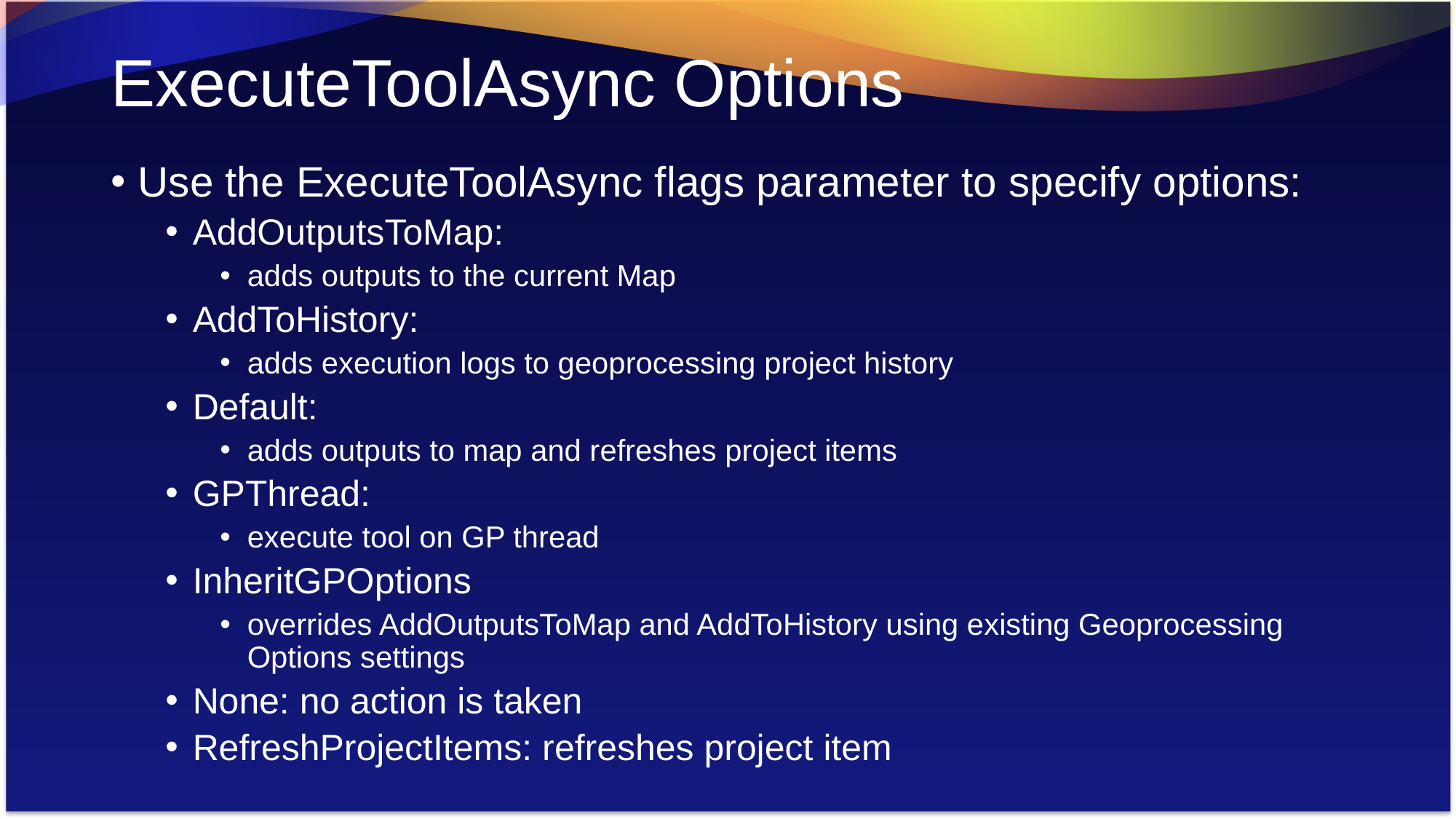

# ExecuteToolAsync Options
Use the ExecuteToolAsync flags parameter to specify options:
AddOutputsToMap:
adds outputs to the current Map
AddToHistory:
adds execution logs to geoprocessing project history
Default:
adds outputs to map and refreshes project items
GPThread:
execute tool on GP thread
InheritGPOptions
overrides AddOutputsToMap and AddToHistory using existing Geoprocessing Options settings
None: no action is taken
RefreshProjectItems: refreshes project item